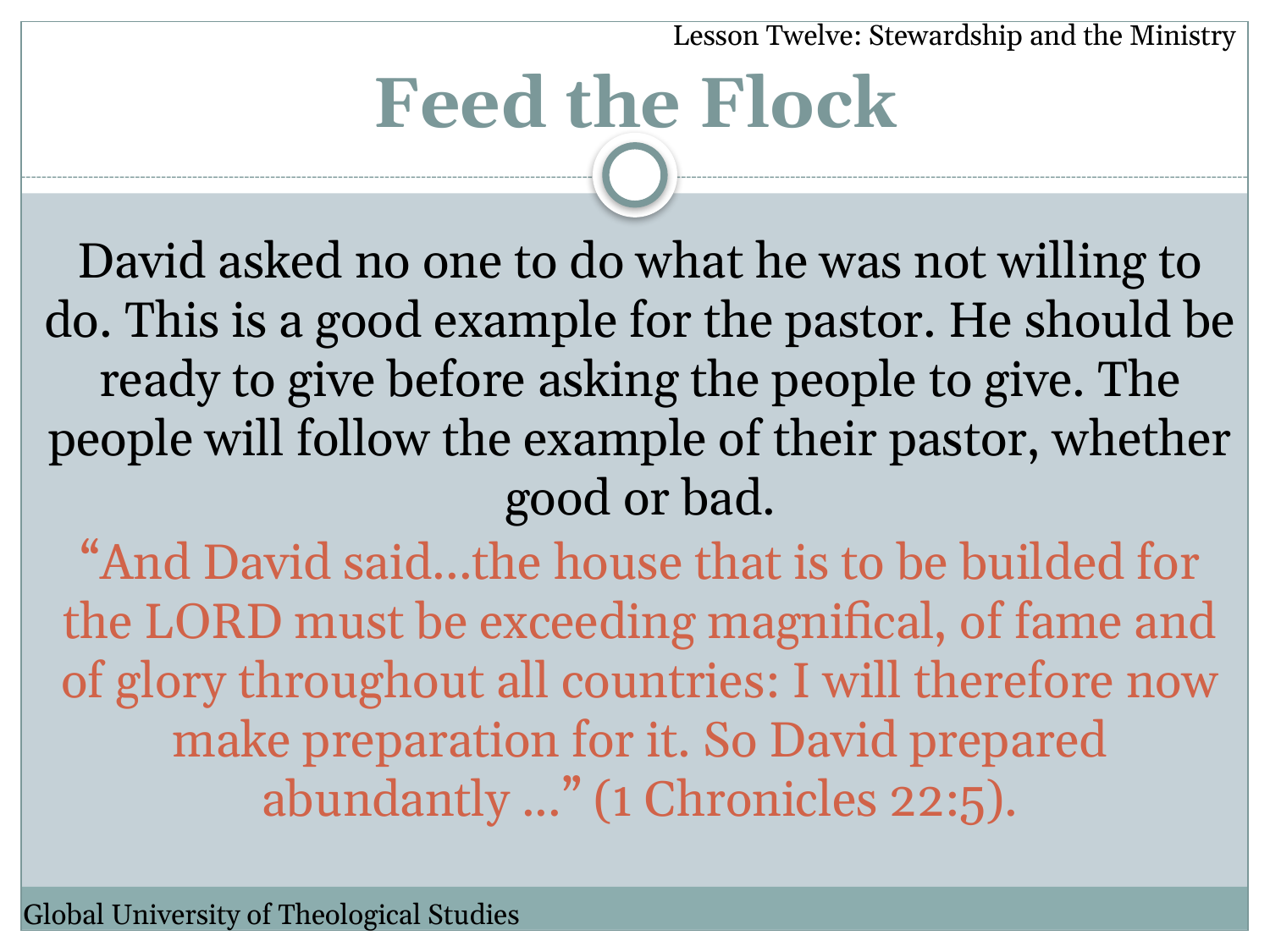

Lesson Twelve: Stewardship and the Ministry
# Feed the Flock
David asked no one to do what he was not willing to do. This is a good example for the pastor. He should be ready to give before asking the people to give. The people will follow the example of their pastor, whether good or bad.
“And David said...the house that is to be builded for the LORD must be exceeding magnifical, of fame and of glory throughout all countries: I will therefore now make preparation for it. So David prepared abundantly ...” (1 Chronicles 22:5).
Global University of Theological Studies